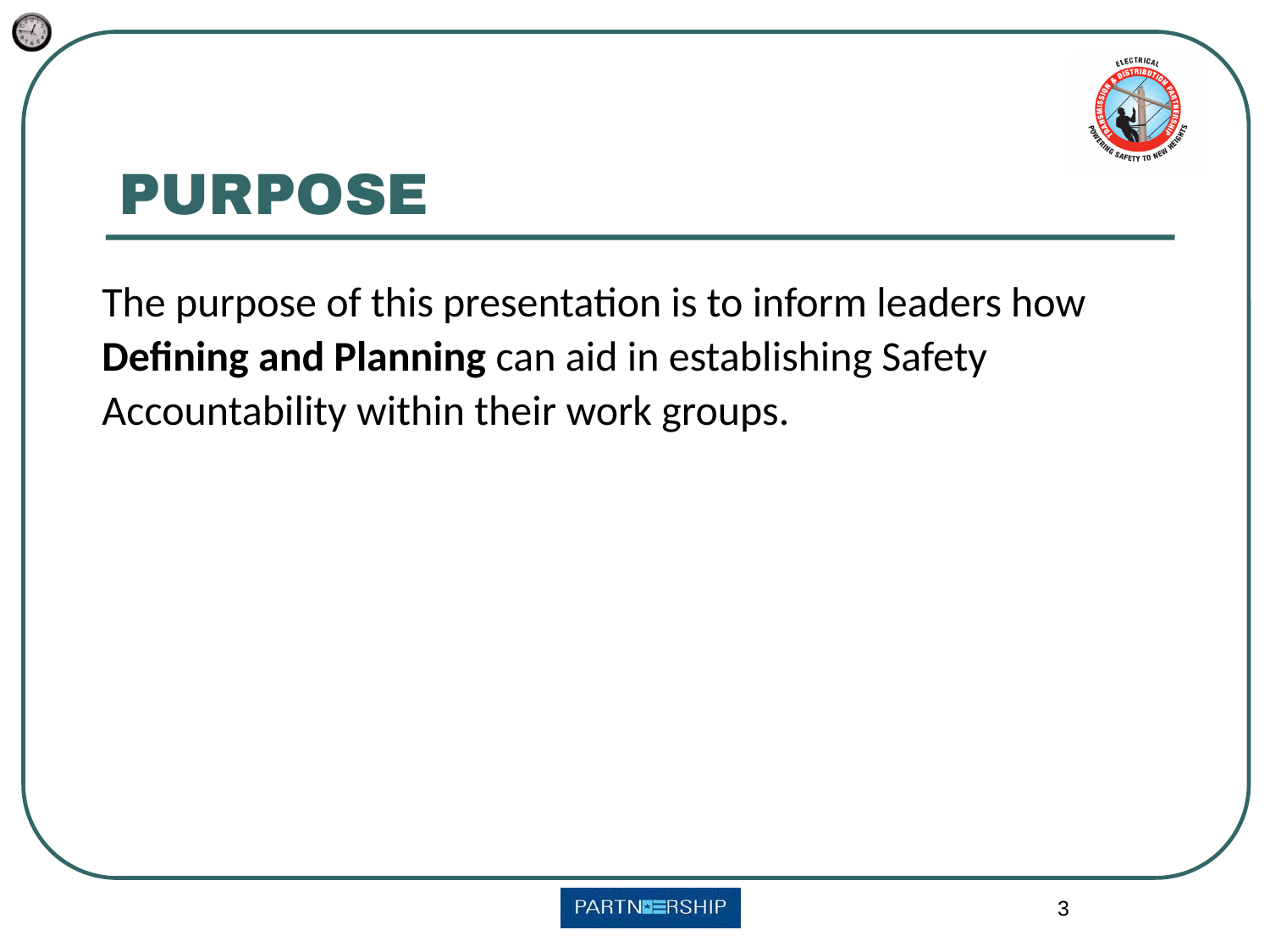

# PURPOSE
The purpose of this presentation is to inform leaders how Defining and Planning can aid in establishing Safety Accountability within their work groups.
3